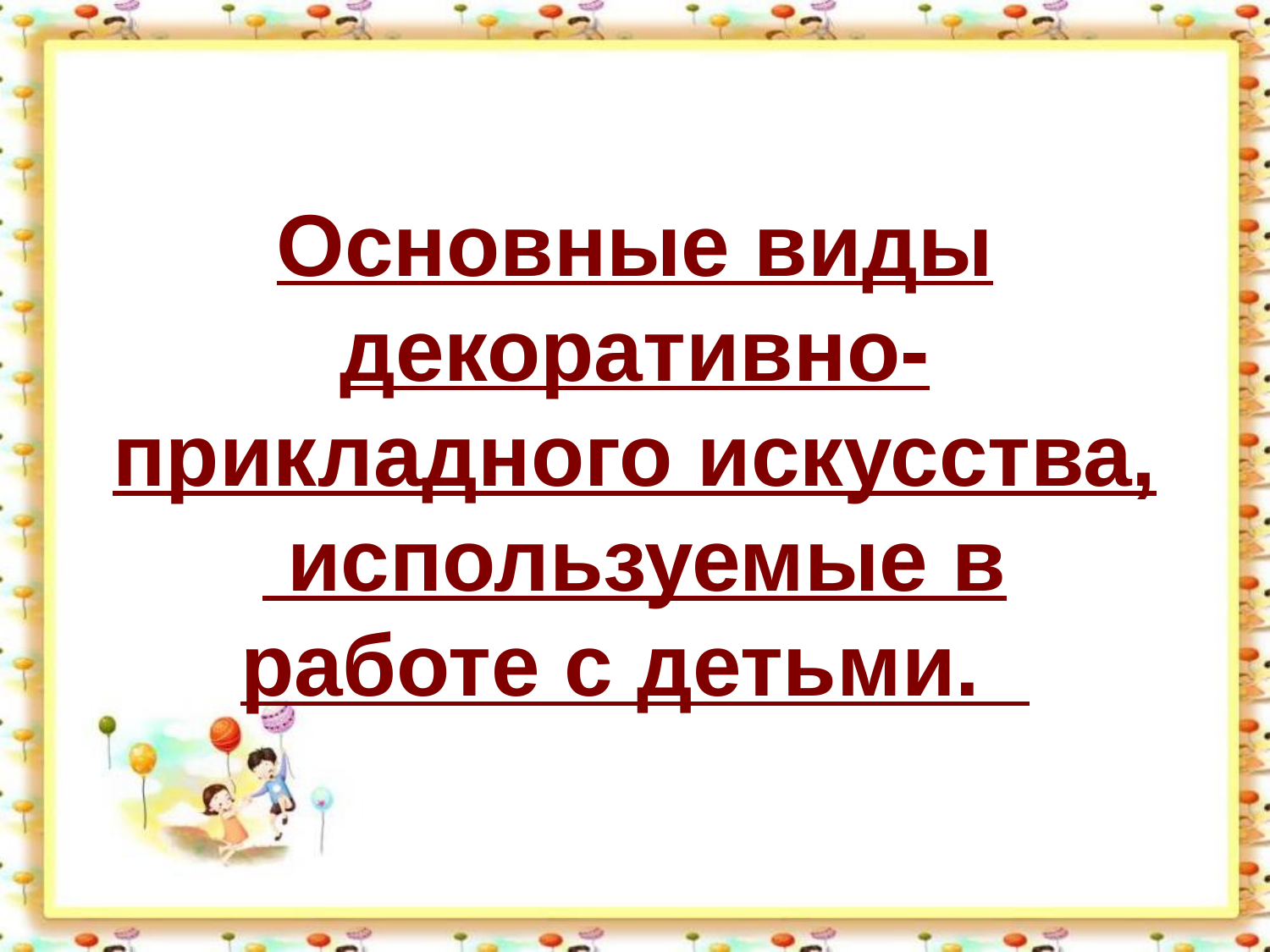

# Основные виды декоративно-прикладного искусства,  используемые в работе с детьми.